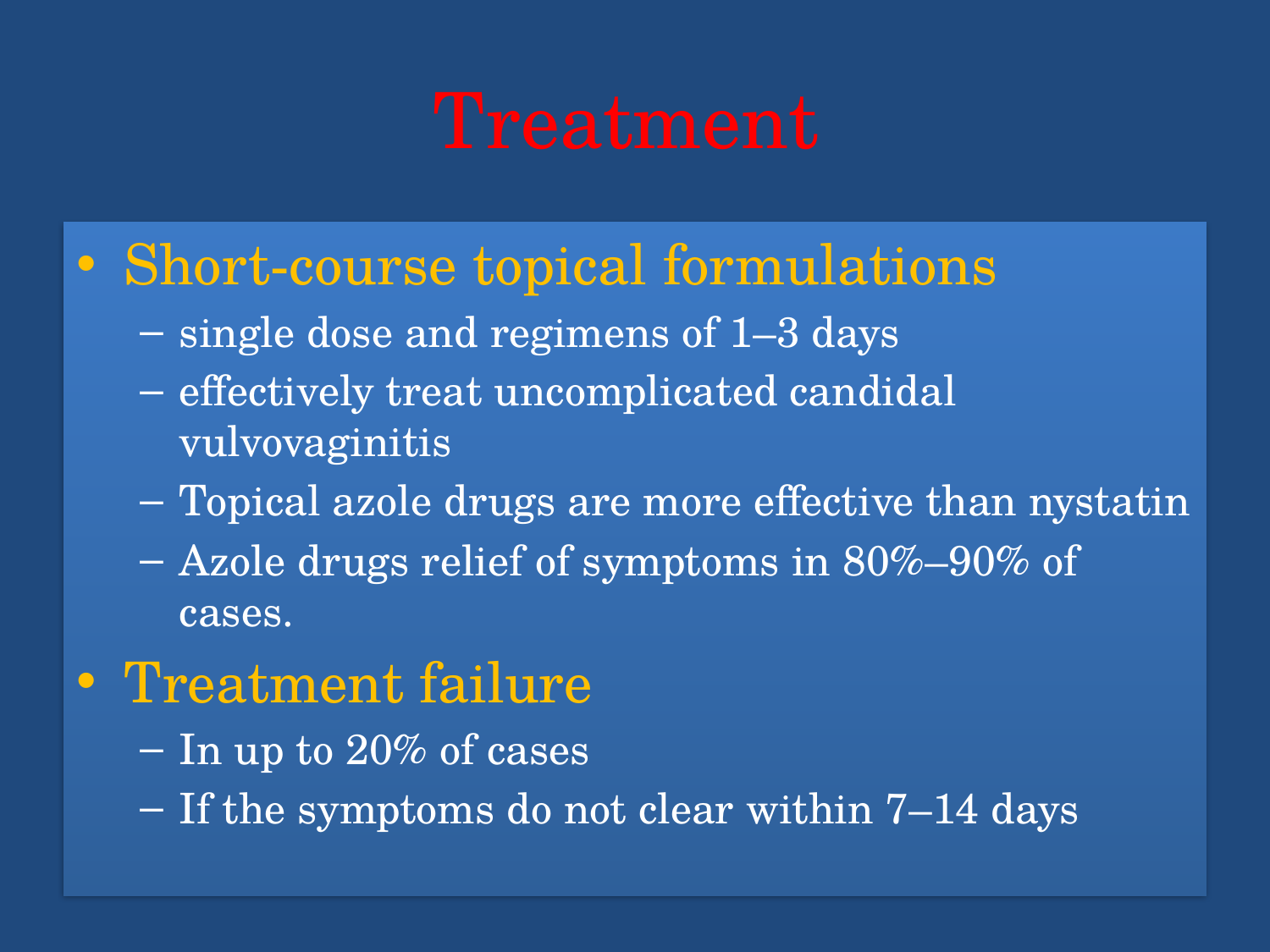

# Treatment
Short-course topical formulations
single dose and regimens of 1–3 days
effectively treat uncomplicated candidal vulvovaginitis
Topical azole drugs are more effective than nystatin
Azole drugs relief of symptoms in 80%–90% of cases.
Treatment failure
In up to 20% of cases
If the symptoms do not clear within 7–14 days